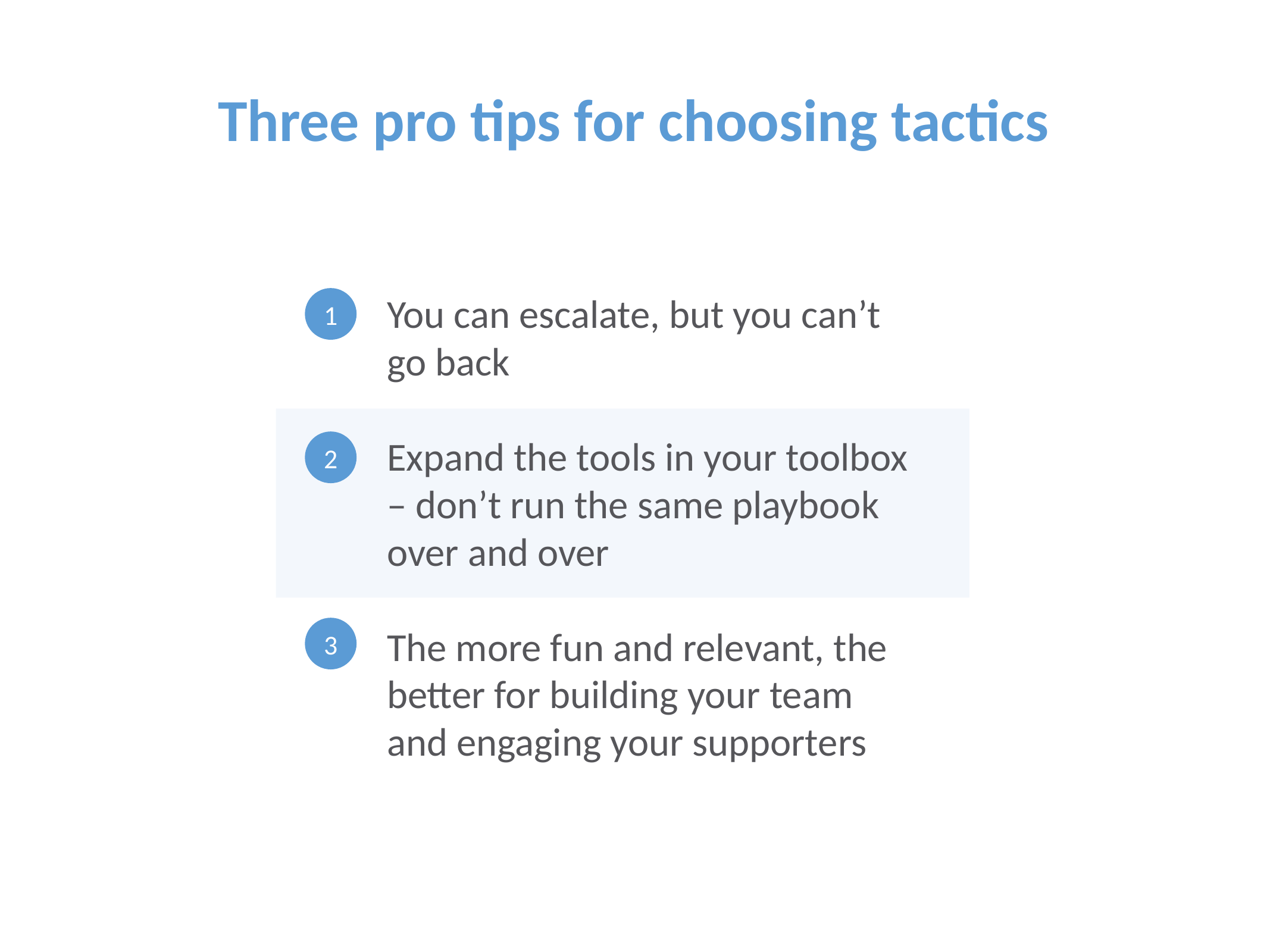

Three pro tips for choosing tactics
You can escalate, but you can’t go back

Expand the tools in your toolbox – don’t run the same playbook over and over

The more fun and relevant, the better for building your team and engaging your supporters
1

2
3